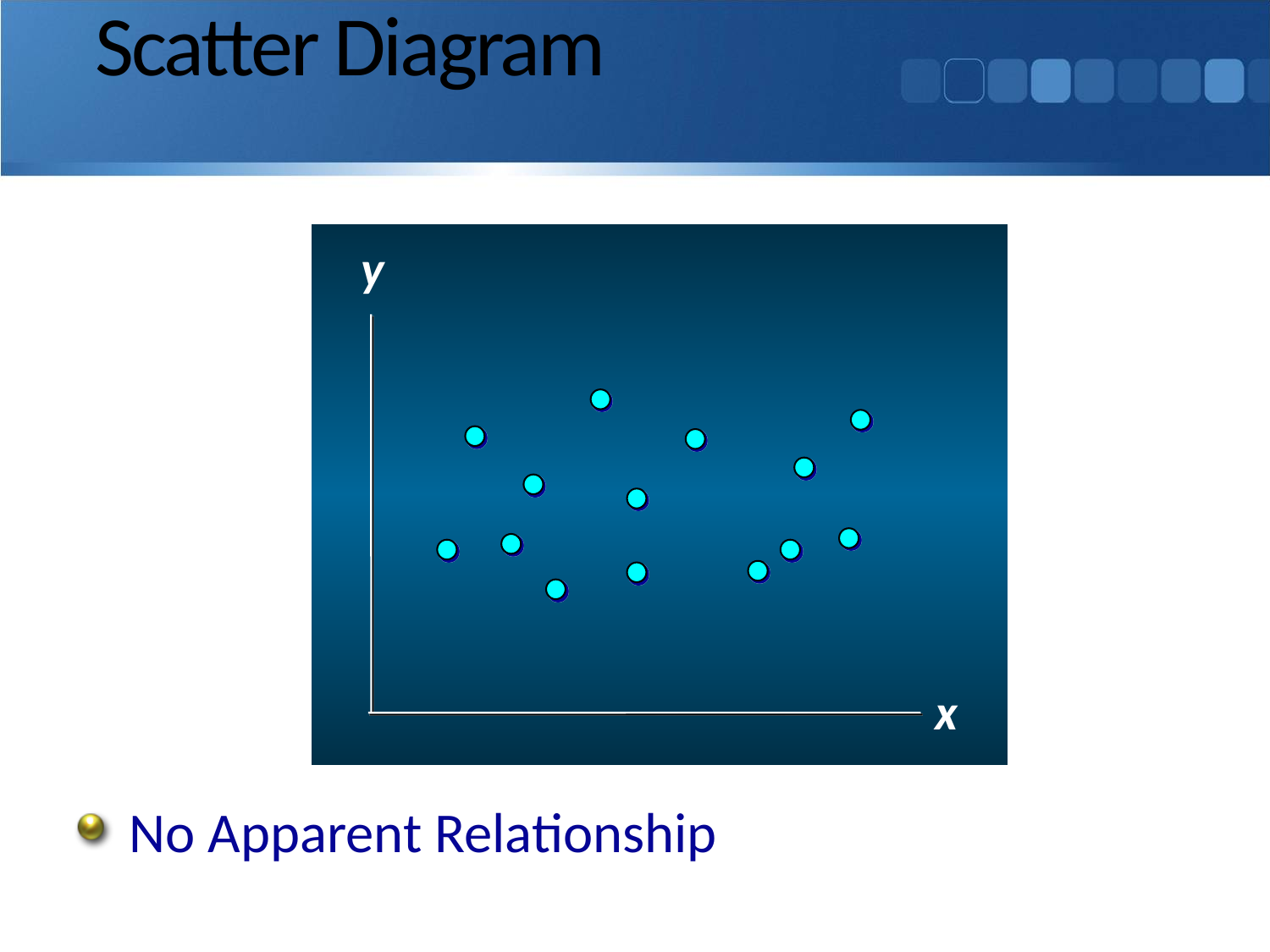

# Scatter Diagram

y

x

No Apparent Relationship